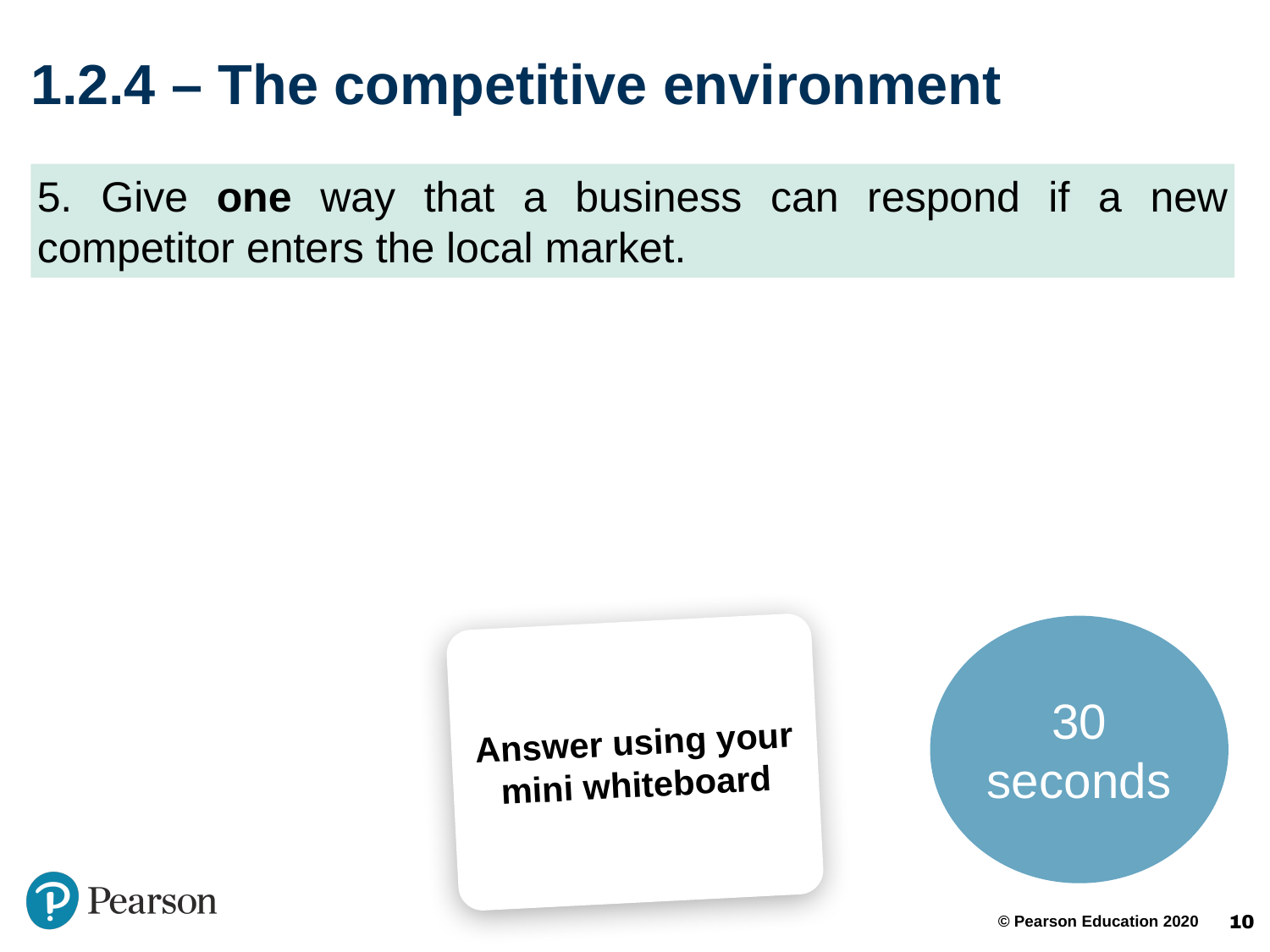

# 1.2.4 – The competitive environment
5. Give one way that a business can respond if a new competitor enters the local market.

30 seconds

Answer using your mini whiteboard

10